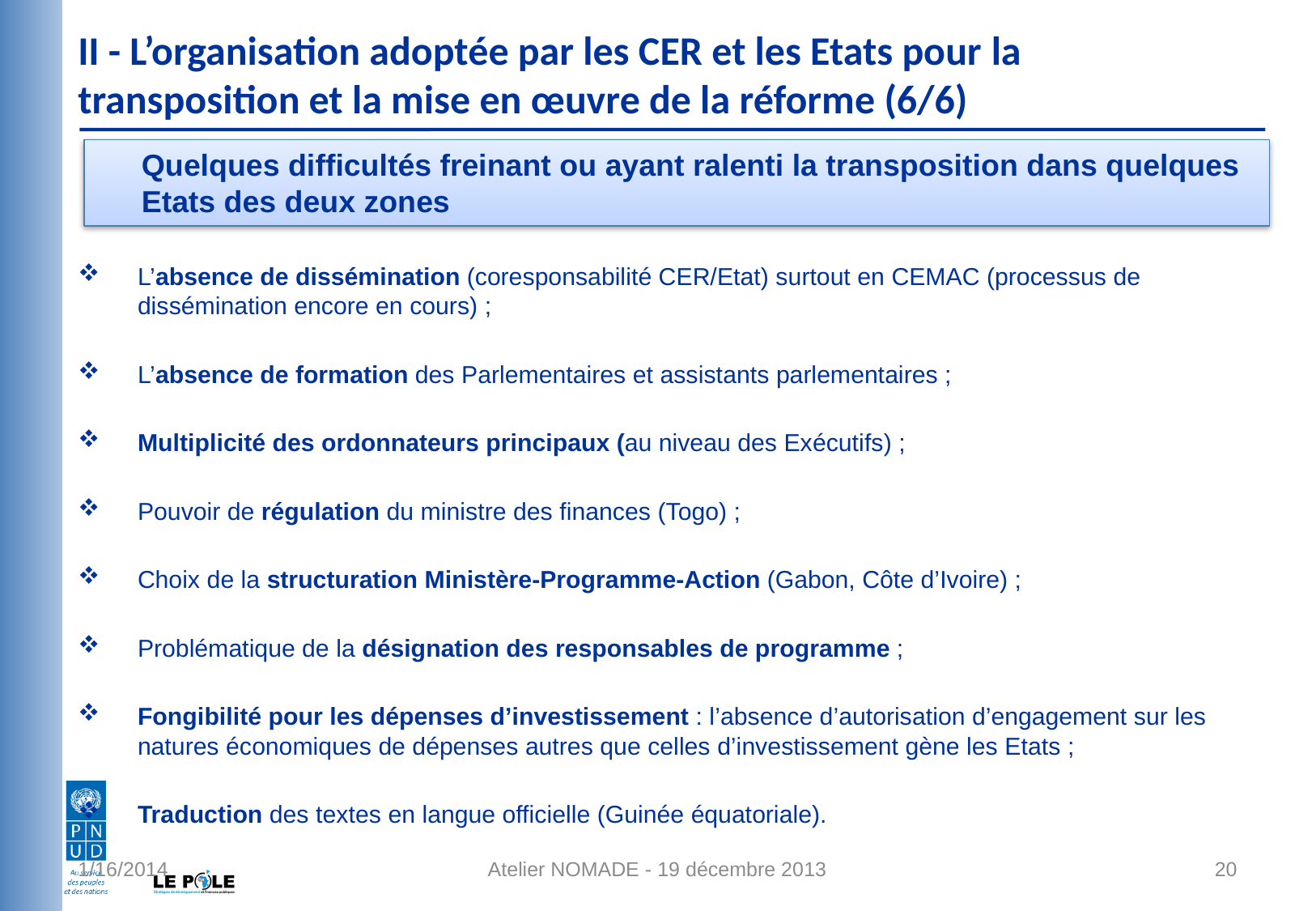

# II - L’organisation adoptée par les CER et les Etats pour la transposition et la mise en œuvre de la réforme (6/6)
	Quelques difficultés freinant ou ayant ralenti la transposition dans quelques Etats des deux zones

L’absence de dissémination (coresponsabilité CER/Etat) surtout en CEMAC (processus de dissémination encore en cours) ;

L’absence de formation des Parlementaires et assistants parlementaires ;

Multiplicité des ordonnateurs principaux (au niveau des Exécutifs) ;

Pouvoir de régulation du ministre des finances (Togo) ;

Choix de la structuration Ministère-Programme-Action (Gabon, Côte d’Ivoire) ;

Problématique de la désignation des responsables de programme ;

Fongibilité pour les dépenses d’investissement : l’absence d’autorisation d’engagement sur les natures économiques de dépenses autres que celles d’investissement gène les Etats ;

Traduction des textes en langue officielle (Guinée équatoriale).

1/16/2014
Atelier NOMADE - 19 décembre 2013
20